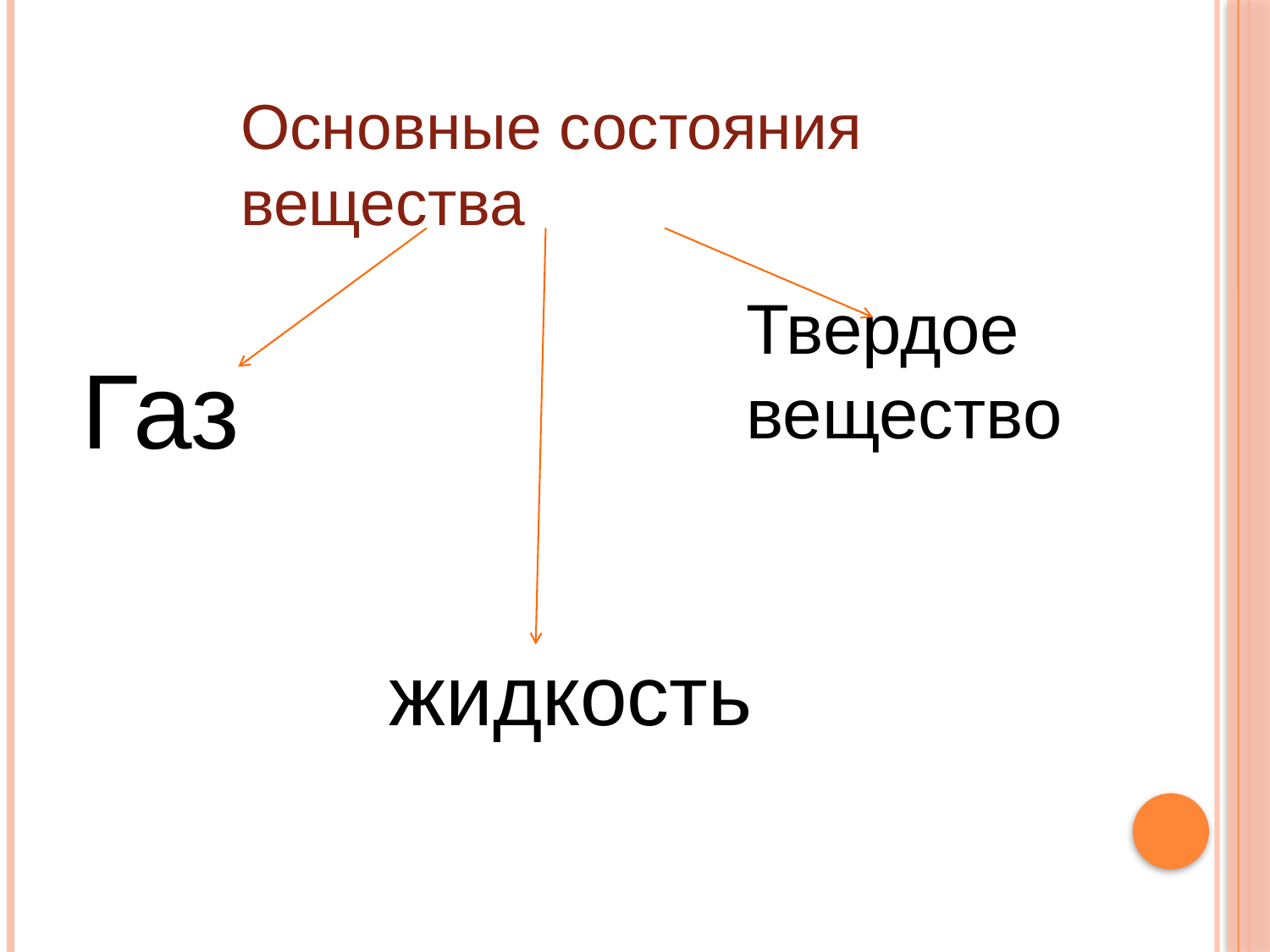

Основные состояния вещества
Твердое вещество
Газ
жидкость